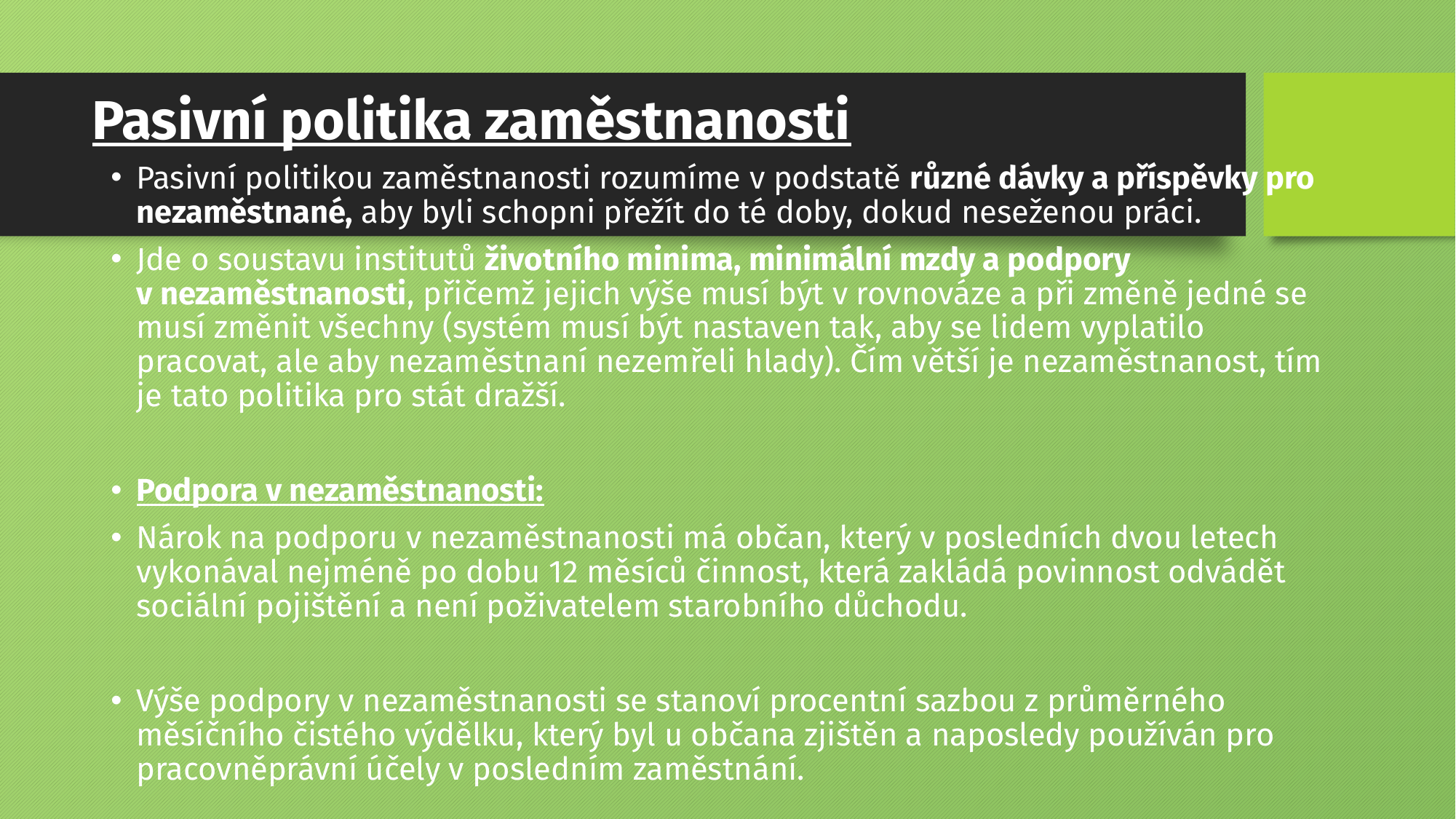

# Pasivní politika zaměstnanosti
Pasivní politikou zaměstnanosti rozumíme v podstatě různé dávky a příspěvky pro nezaměstnané, aby byli schopni přežít do té doby, dokud neseženou práci.
Jde o soustavu institutů životního minima, minimální mzdy a podpory v nezaměstnanosti, přičemž jejich výše musí být v rovnováze a při změně jedné se musí změnit všechny (systém musí být nastaven tak, aby se lidem vyplatilo pracovat, ale aby nezaměstnaní nezemřeli hlady). Čím větší je nezaměstnanost, tím je tato politika pro stát dražší.

Podpora v nezaměstnanosti:
Nárok na podporu v nezaměstnanosti má občan, který v posledních dvou letech vykonával nejméně po dobu 12 měsíců činnost, která zakládá povinnost odvádět sociální pojištění a není poživatelem starobního důchodu.

Výše podpory v nezaměstnanosti se stanoví procentní sazbou z průměrného měsíčního čistého výdělku, který byl u občana zjištěn a naposledy používán pro pracovněprávní účely v posledním zaměstnání.